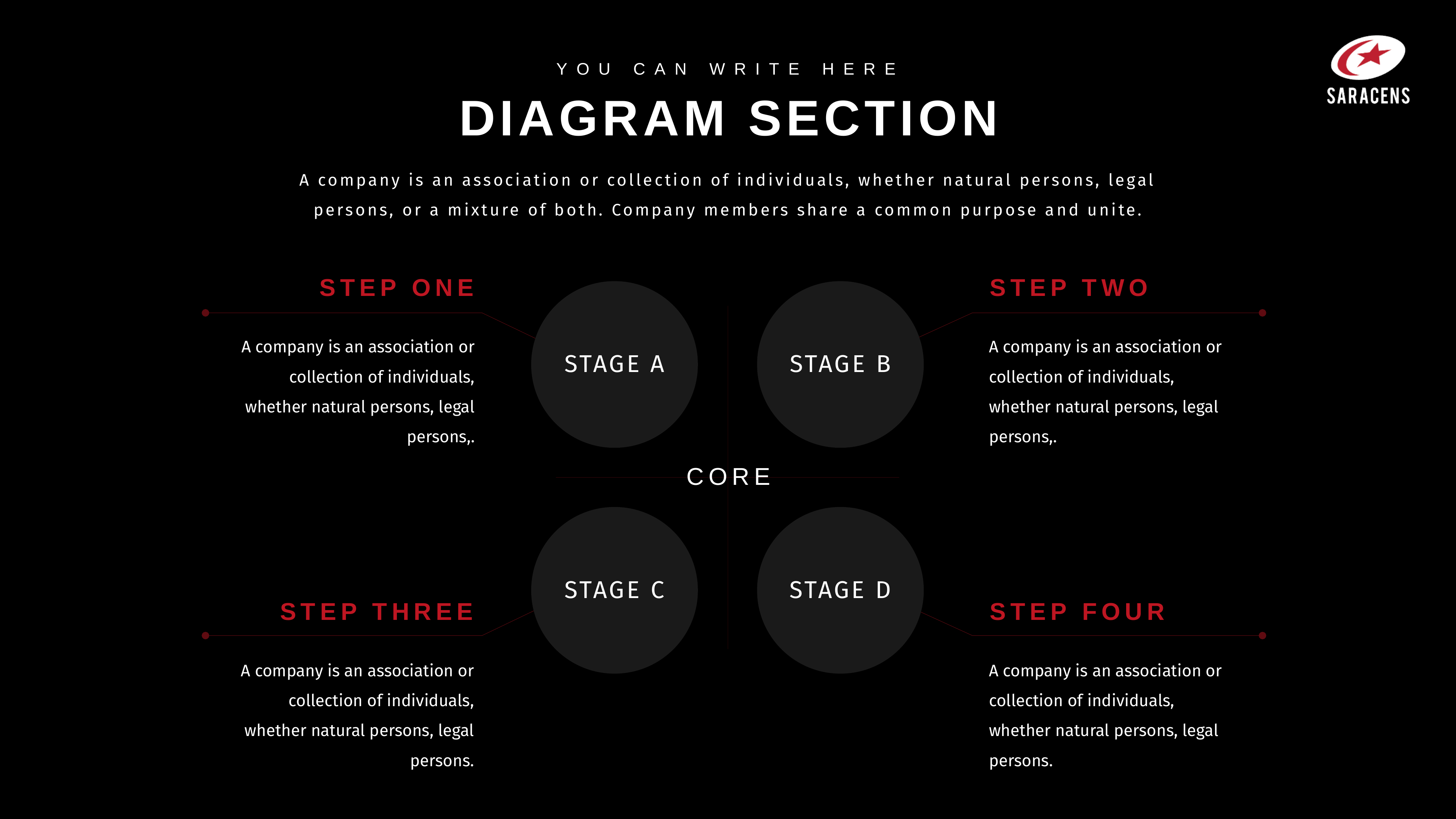

YOU CAN WRITE HERE
DIAGRAM SECTION
A company is an association or collection of individuals, whether natural persons, legal persons, or a mixture of both. Company members share a common purpose and unite.
STEP ONE
STEP TWO
STAGE A
STAGE B

STAGE C
STAGE D

A company is an association or collection of individuals, whether natural persons, legal persons,.
A company is an association or collection of individuals, whether natural persons, legal persons,.
CORE
STEP THREE
STEP FOUR
A company is an association or collection of individuals, whether natural persons, legal persons.
A company is an association or collection of individuals, whether natural persons, legal persons.